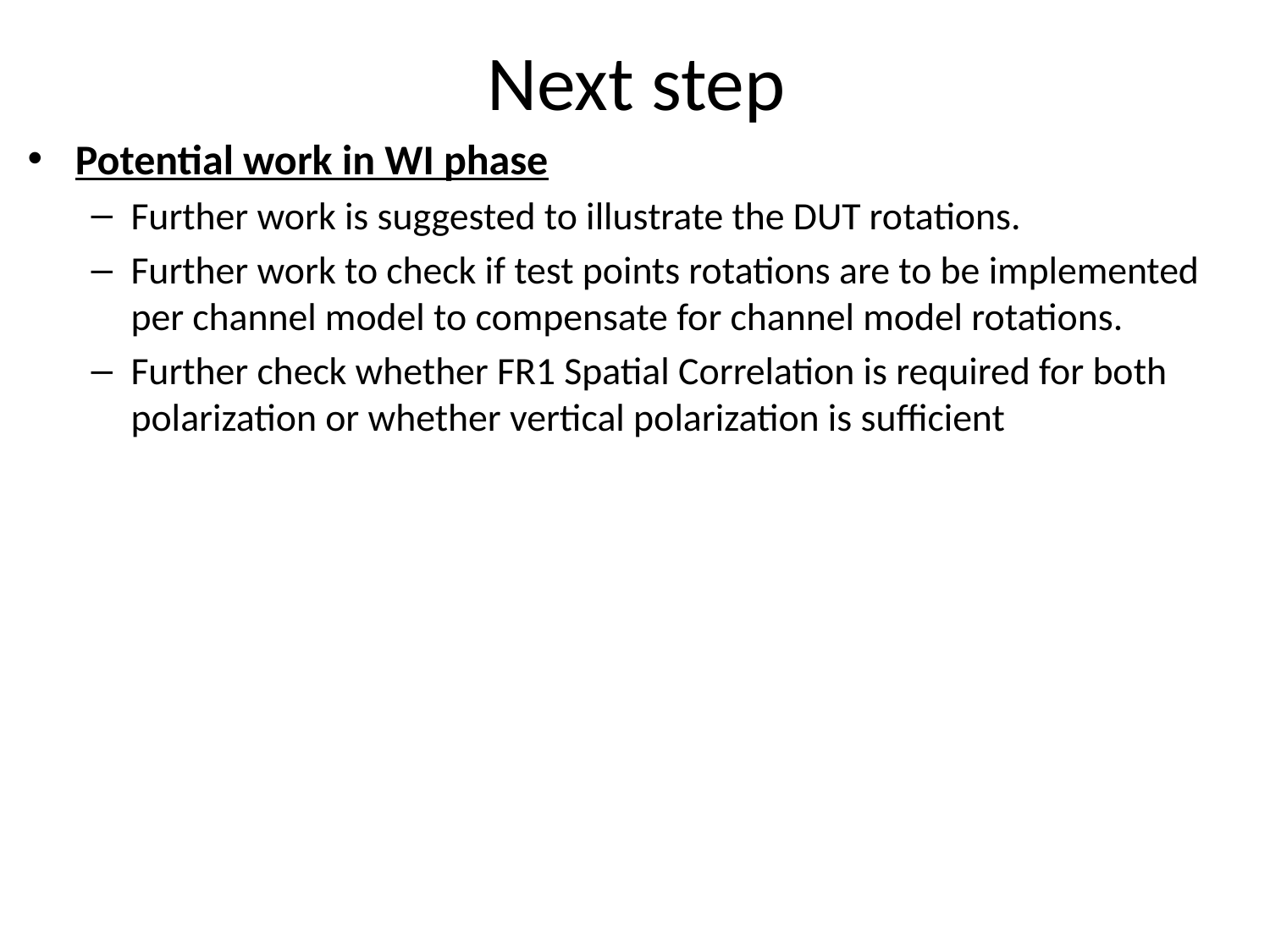

# Next step
Potential work in WI phase
Further work is suggested to illustrate the DUT rotations.
Further work to check if test points rotations are to be implemented per channel model to compensate for channel model rotations.
Further check whether FR1 Spatial Correlation is required for both polarization or whether vertical polarization is sufficient